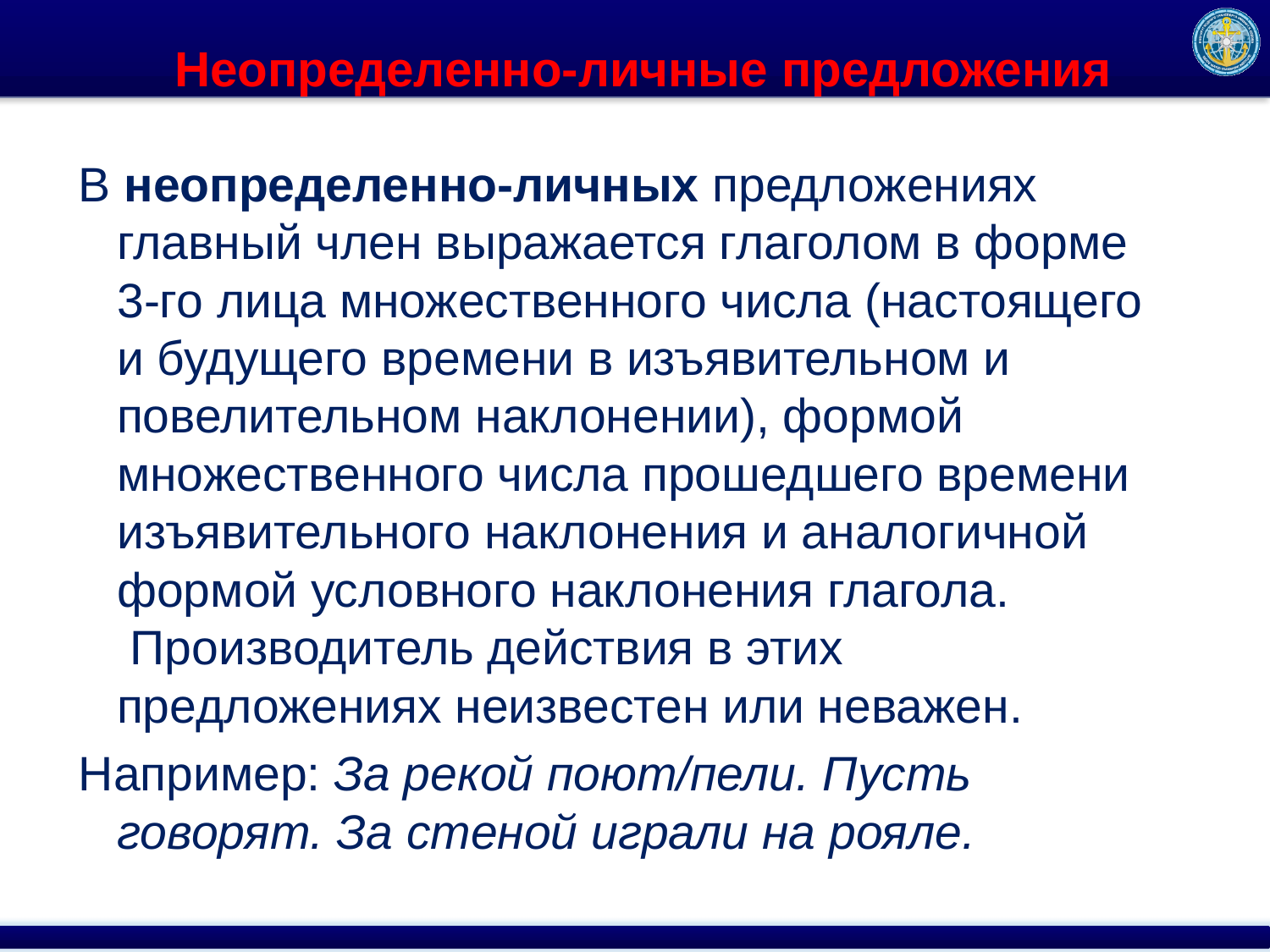

# Неопределенно-личные предложения
В неопределенно-личных предложениях главный член выражается глаголом в форме 3-го лица множественного числа (настоящего и будущего времени в изъявительном и повелительном наклонении), формой множественного числа прошедшего времени изъявительного наклонения и аналогичной формой условного наклонения глагола.  Производитель действия в этих предложениях неизвестен или неважен.
Например: За рекой поют/пели. Пусть говорят. За стеной играли на рояле.